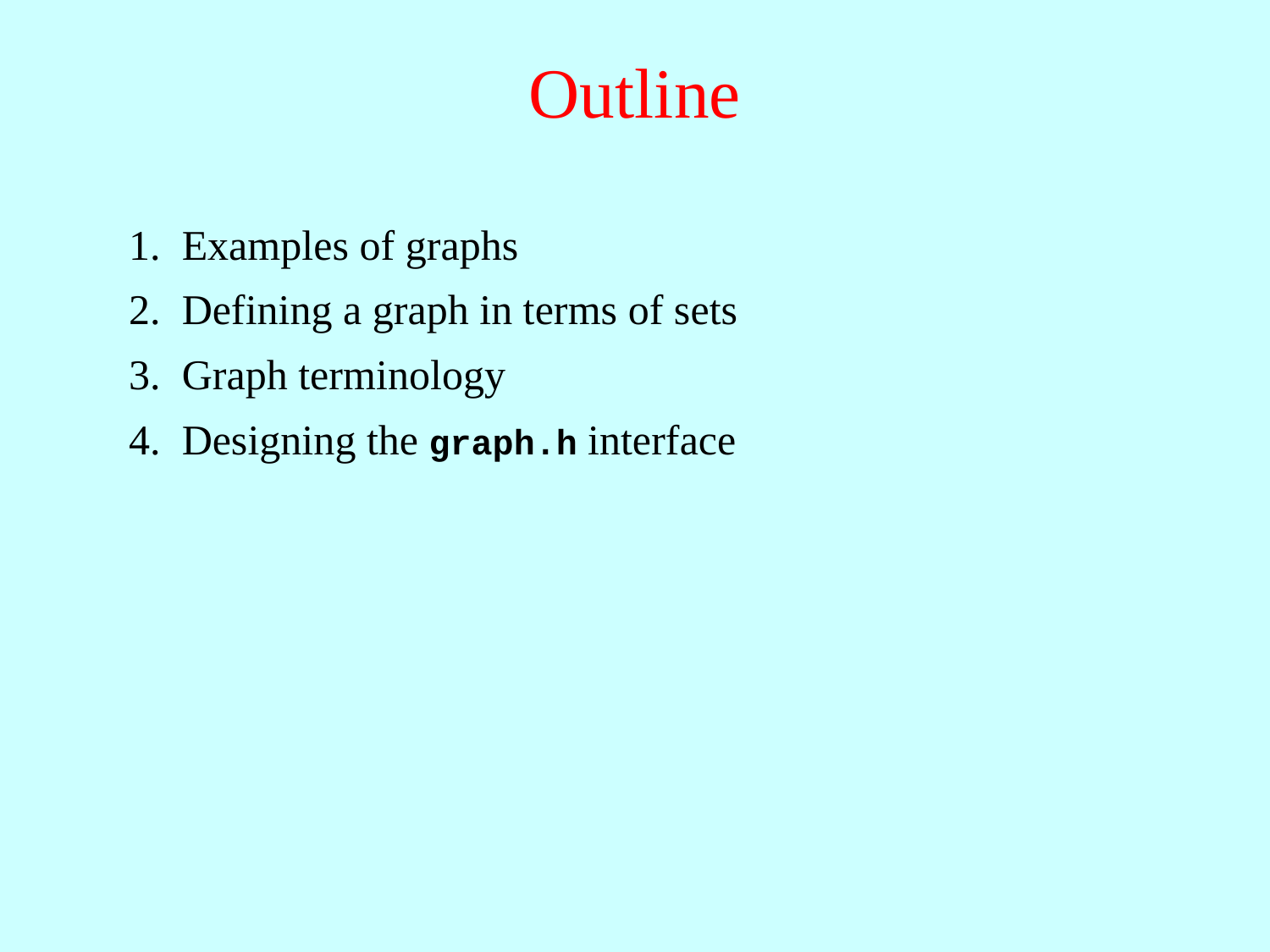

# Outline
1.
Examples of graphs
2.
Defining a graph in terms of sets
3.
Graph terminology
4.
Designing the graph.h interface